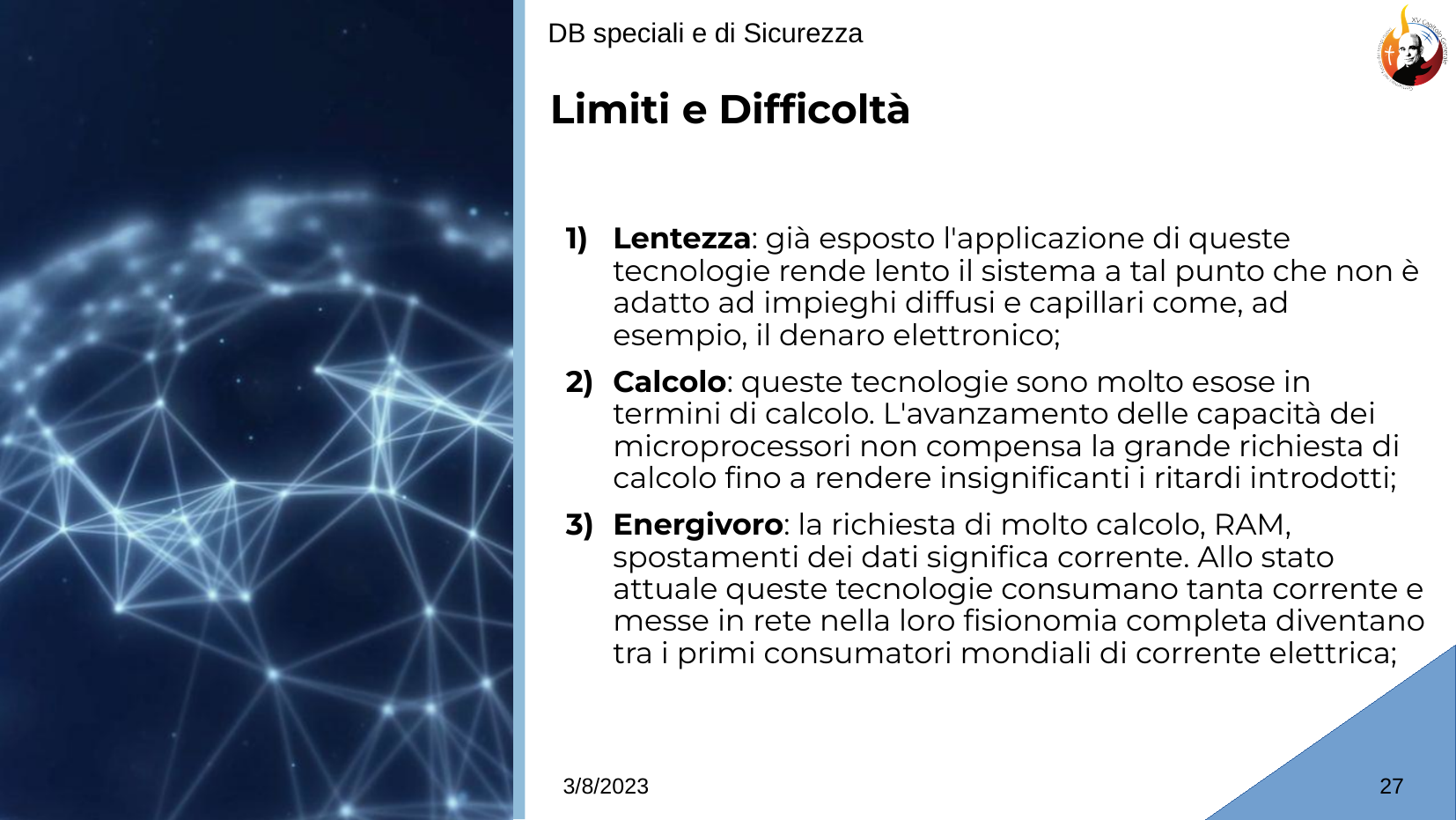

DB speciali e di Sicurezza
# Limiti e Difficoltà
Lentezza: già esposto l'applicazione di queste tecnologie rende lento il sistema a tal punto che non è adatto ad impieghi diffusi e capillari come, ad esempio, il denaro elettronico;
Calcolo: queste tecnologie sono molto esose in termini di calcolo. L'avanzamento delle capacità dei microprocessori non compensa la grande richiesta di calcolo fino a rendere insignificanti i ritardi introdotti;
Energivoro: la richiesta di molto calcolo, RAM, spostamenti dei dati significa corrente. Allo stato attuale queste tecnologie consumano tanta corrente e messe in rete nella loro fisionomia completa diventano tra i primi consumatori mondiali di corrente elettrica;